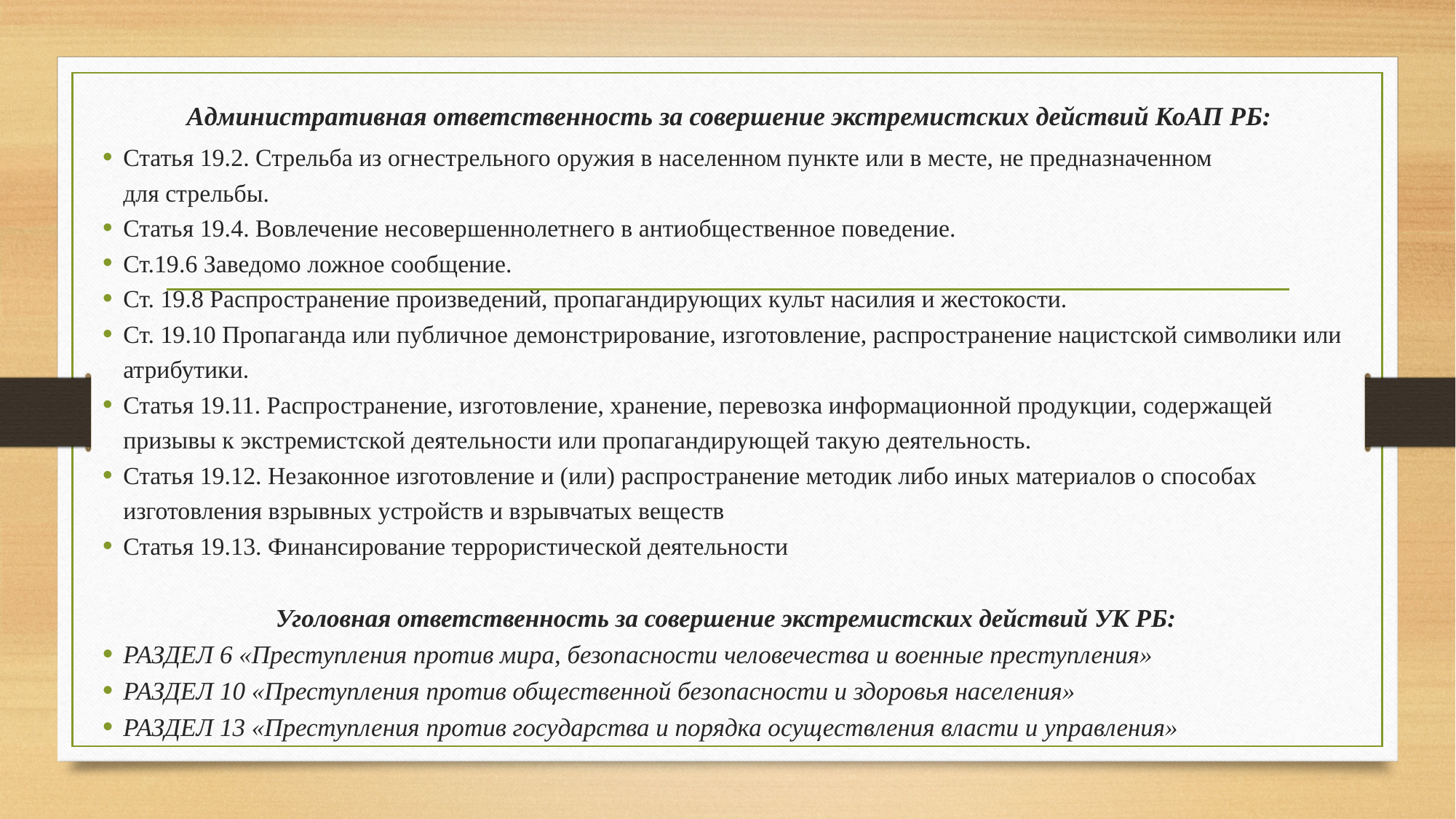

Административная ответственность за совершение экстремистских действий КоАП РБ:
Статья 19.2. Стрельба из огнестрельного оружия в населенном пункте или в месте, не предназначенном для стрельбы.
Статья 19.4. Вовлечение несовершеннолетнего в антиобщественное поведение.
Ст.19.6 Заведомо ложное сообщение.
Ст. 19.8 Распространение произведений, пропагандирующих культ насилия и жестокости.
Ст. 19.10 Пропаганда или публичное демонстрирование, изготовление, распространение нацистской символики или атрибутики.
Статья 19.11. Распространение, изготовление, хранение, перевозка информационной продукции, содержащей призывы к экстремистской деятельности или пропагандирующей такую деятельность.
Статья 19.12. Незаконное изготовление и (или) распространение методик либо иных материалов о способах изготовления взрывных устройств и взрывчатых веществ
Статья 19.13. Финансирование террористической деятельности

Уголовная ответственность за совершение экстремистских действий УК РБ:
РАЗДЕЛ 6 «Преступления против мира, безопасности человечества и военные преступления»
РАЗДЕЛ 10 «Преступления против общественной безопасности и здоровья населения»
РАЗДЕЛ 13 «Преступления против государства и порядка осуществления власти и управления»